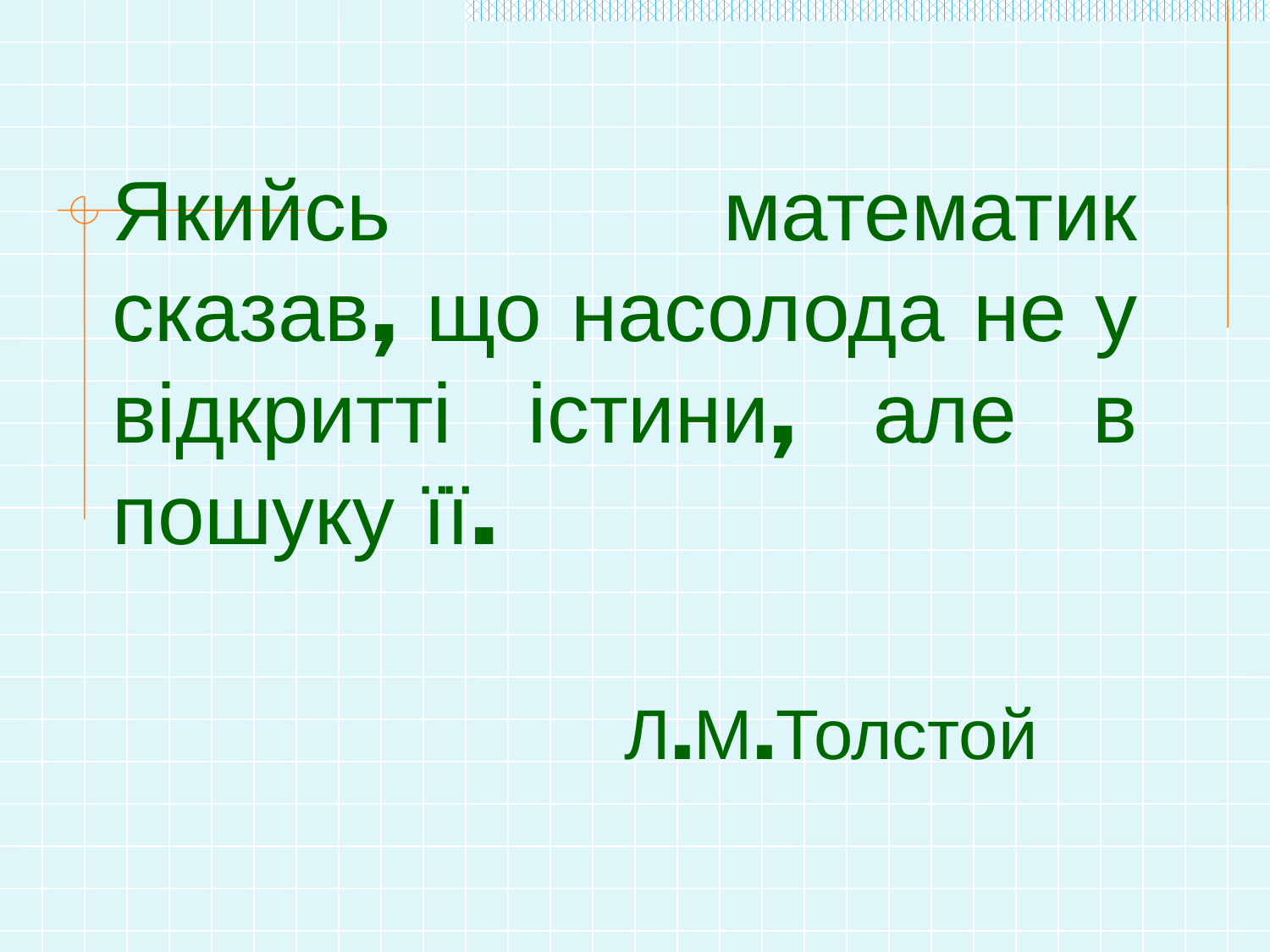

Якийсь математик сказав, що насолода не у відкритті істини, але в пошуку її.
 	 	           Л.М.Толстой